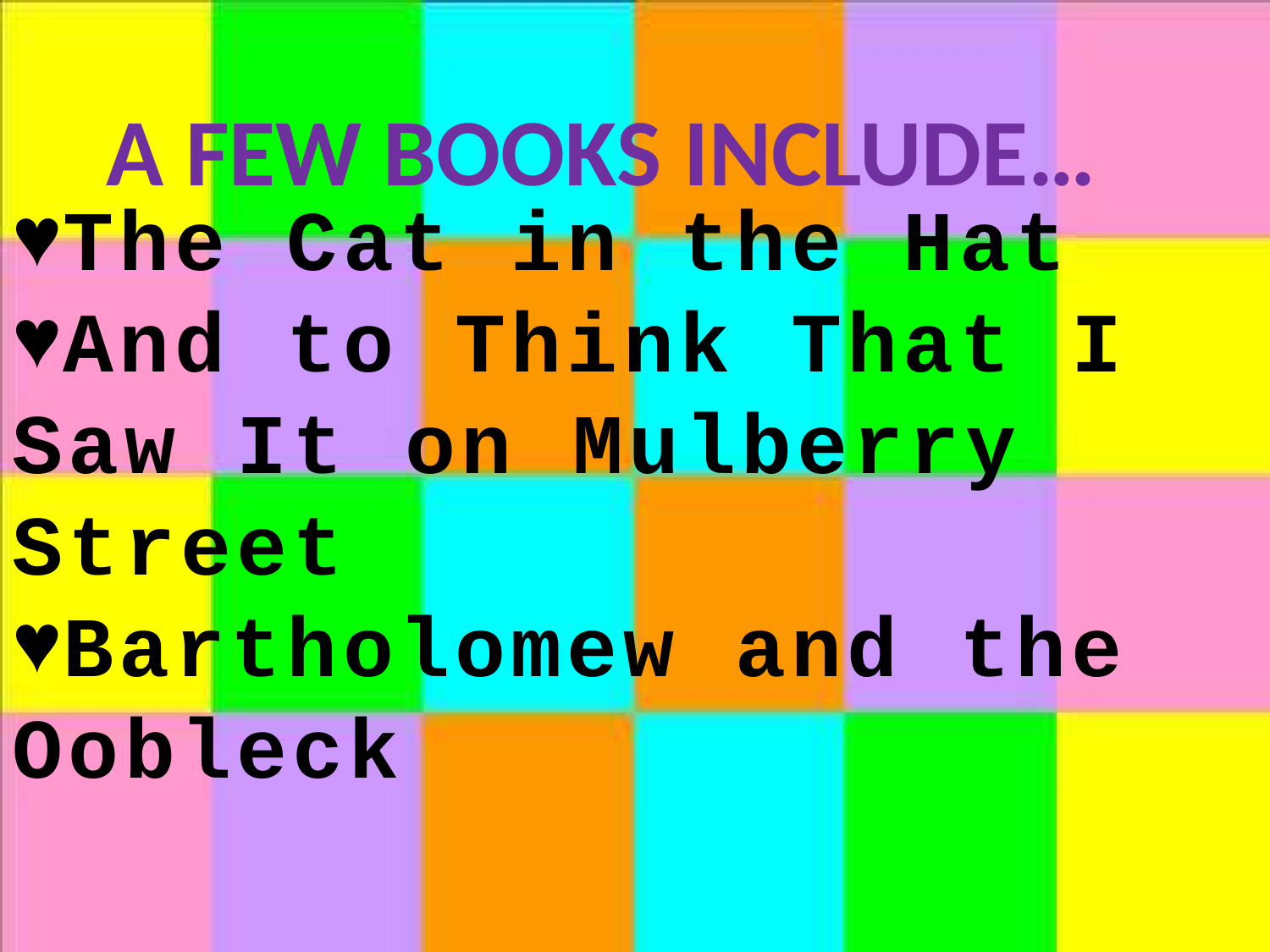

A few books include…
The Cat in the Hat
And to Think That I Saw It on Mulberry Street
Bartholomew and the Oobleck